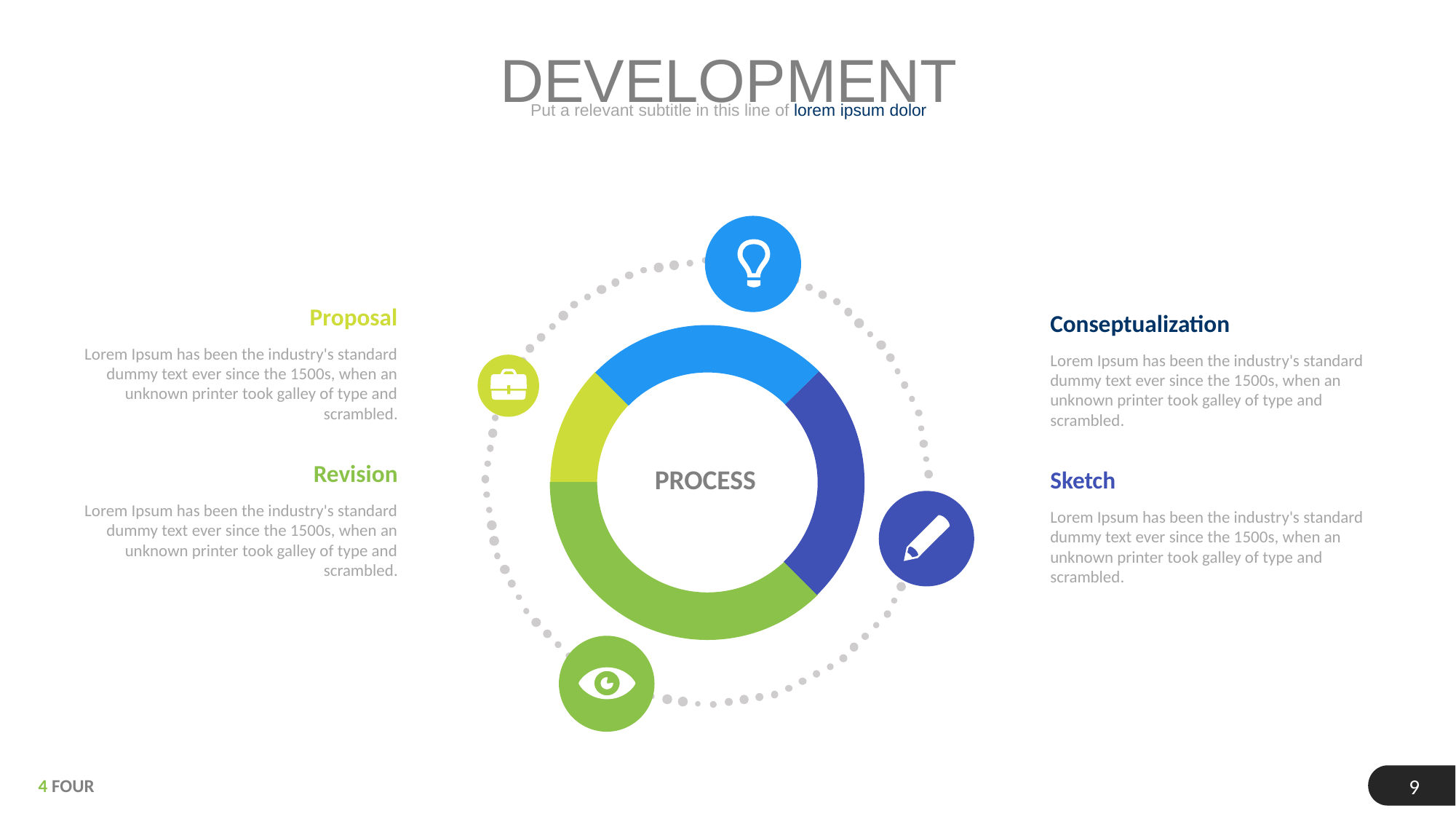

DEVELOPMENT
Put a relevant subtitle in this line of lorem ipsum dolor

Proposal
Lorem Ipsum has been the industry's standard dummy text ever since the 1500s, when an unknown printer took galley of type and scrambled.
Conseptualization
Lorem Ipsum has been the industry's standard dummy text ever since the 1500s, when an unknown printer took galley of type and scrambled.

Revision
Lorem Ipsum has been the industry's standard dummy text ever since the 1500s, when an unknown printer took galley of type and scrambled.
PROCESS
Sketch
Lorem Ipsum has been the industry's standard dummy text ever since the 1500s, when an unknown printer took galley of type and scrambled.

9